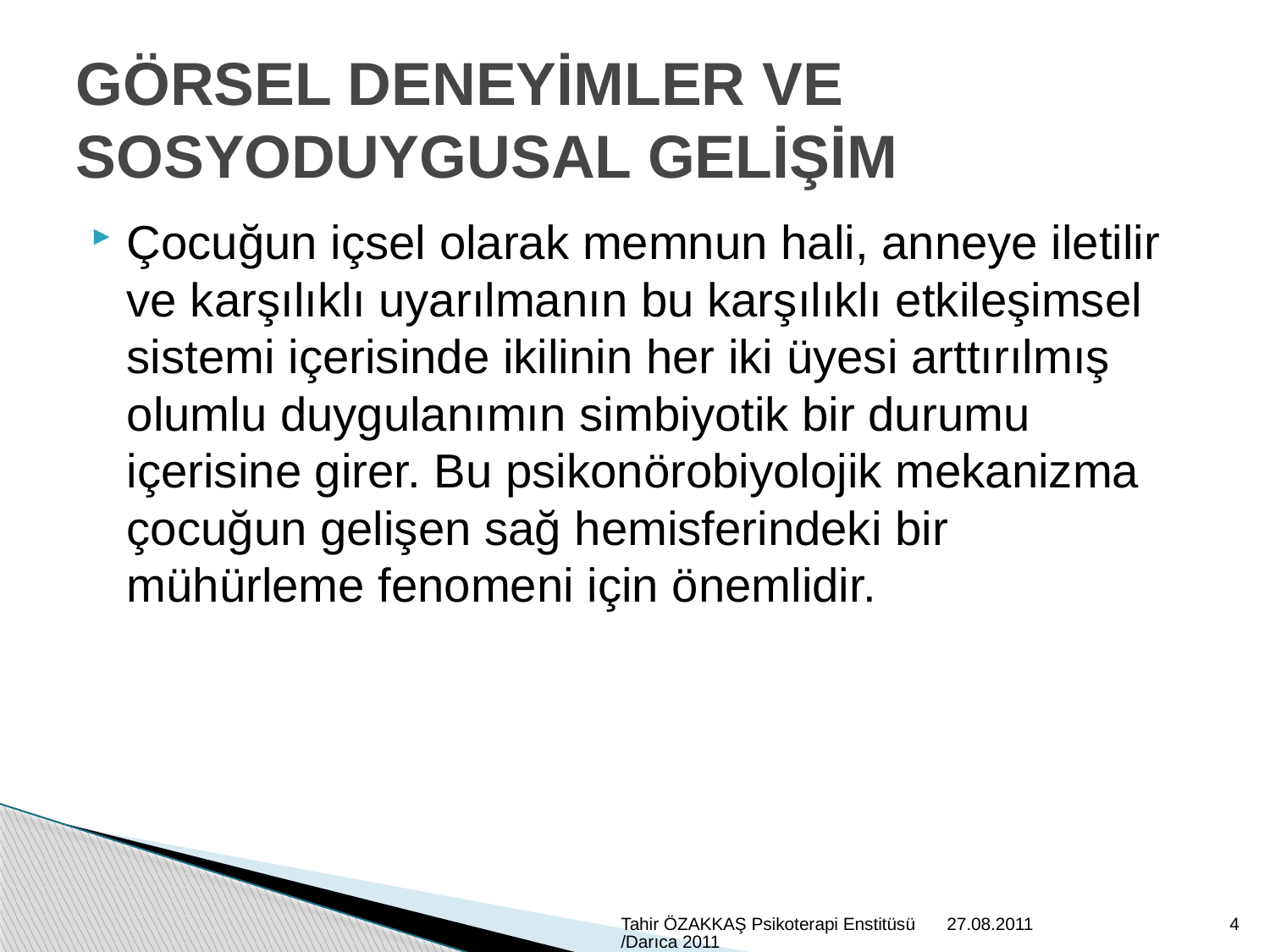

# GÖRSEL DENEYİMLER VE SOSYODUYGUSAL GELİŞİM
Çocuğun içsel olarak memnun hali, anneye iletilir ve karşılıklı uyarılmanın bu karşılıklı etkileşimsel sistemi içerisinde ikilinin her iki üyesi arttırılmış olumlu duygulanımın simbiyotik bir durumu içerisine girer. Bu psikonörobiyolojik mekanizma çocuğun gelişen sağ hemisferindeki bir mühürleme fenomeni için önemlidir.
Tahir ÖZAKKAŞ Psikoterapi Enstitüsü /Darıca 2011
27.08.2011
4